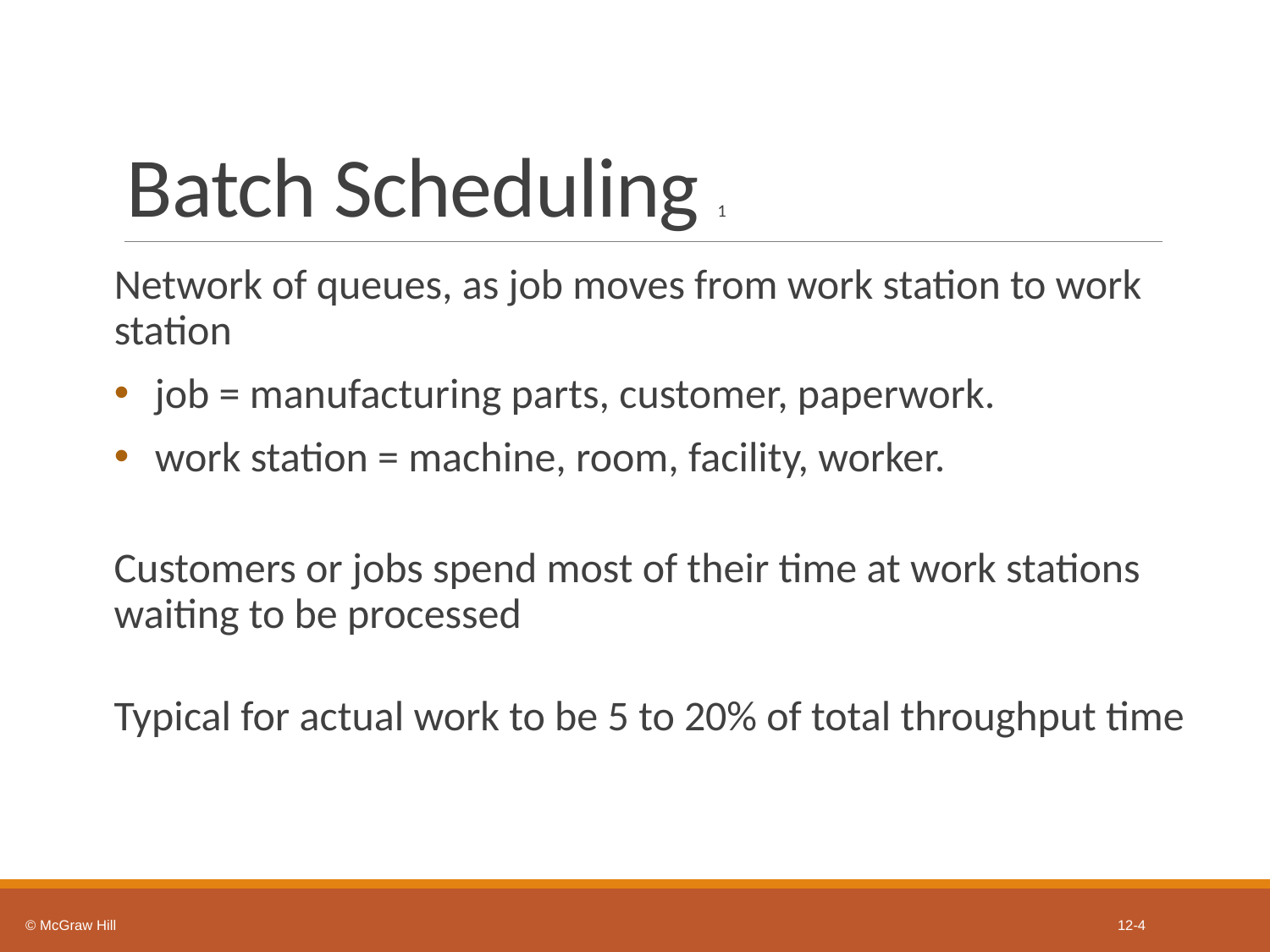

# Batch Scheduling 1
Network of queues, as job moves from work station to work station
job = manufacturing parts, customer, paperwork.
work station = machine, room, facility, worker.
Customers or jobs spend most of their time at work stations waiting to be processed
Typical for actual work to be 5 to 20% of total throughput time